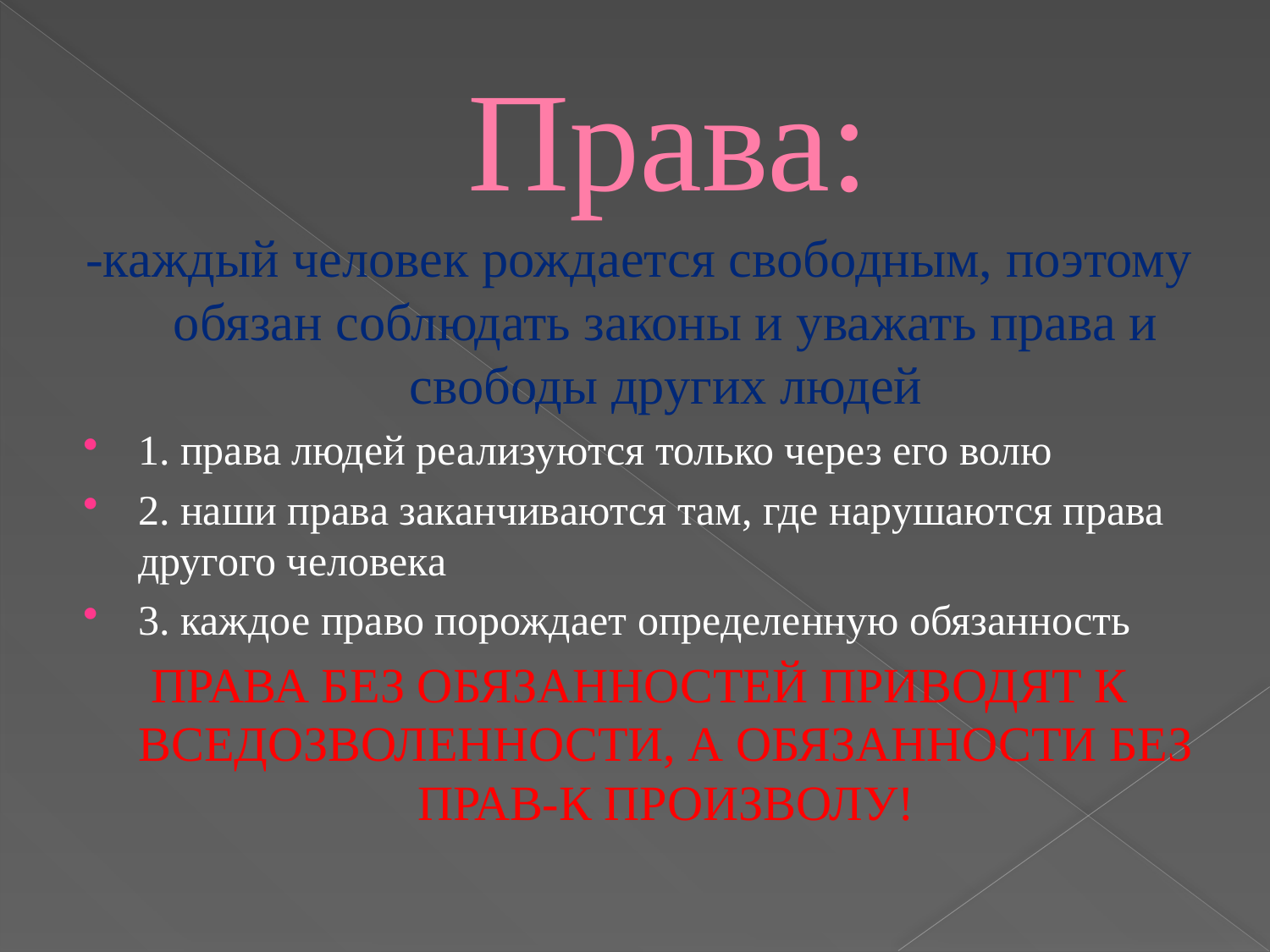

# Права:
-каждый человек рождается свободным, поэтому обязан соблюдать законы и уважать права и свободы других людей
1. права людей реализуются только через его волю
2. наши права заканчиваются там, где нарушаются права другого человека
3. каждое право порождает определенную обязанность
ПРАВА БЕЗ ОБЯЗАННОСТЕЙ ПРИВОДЯТ К ВСЕДОЗВОЛЕННОСТИ, А ОБЯЗАННОСТИ БЕЗ ПРАВ-К ПРОИЗВОЛУ!